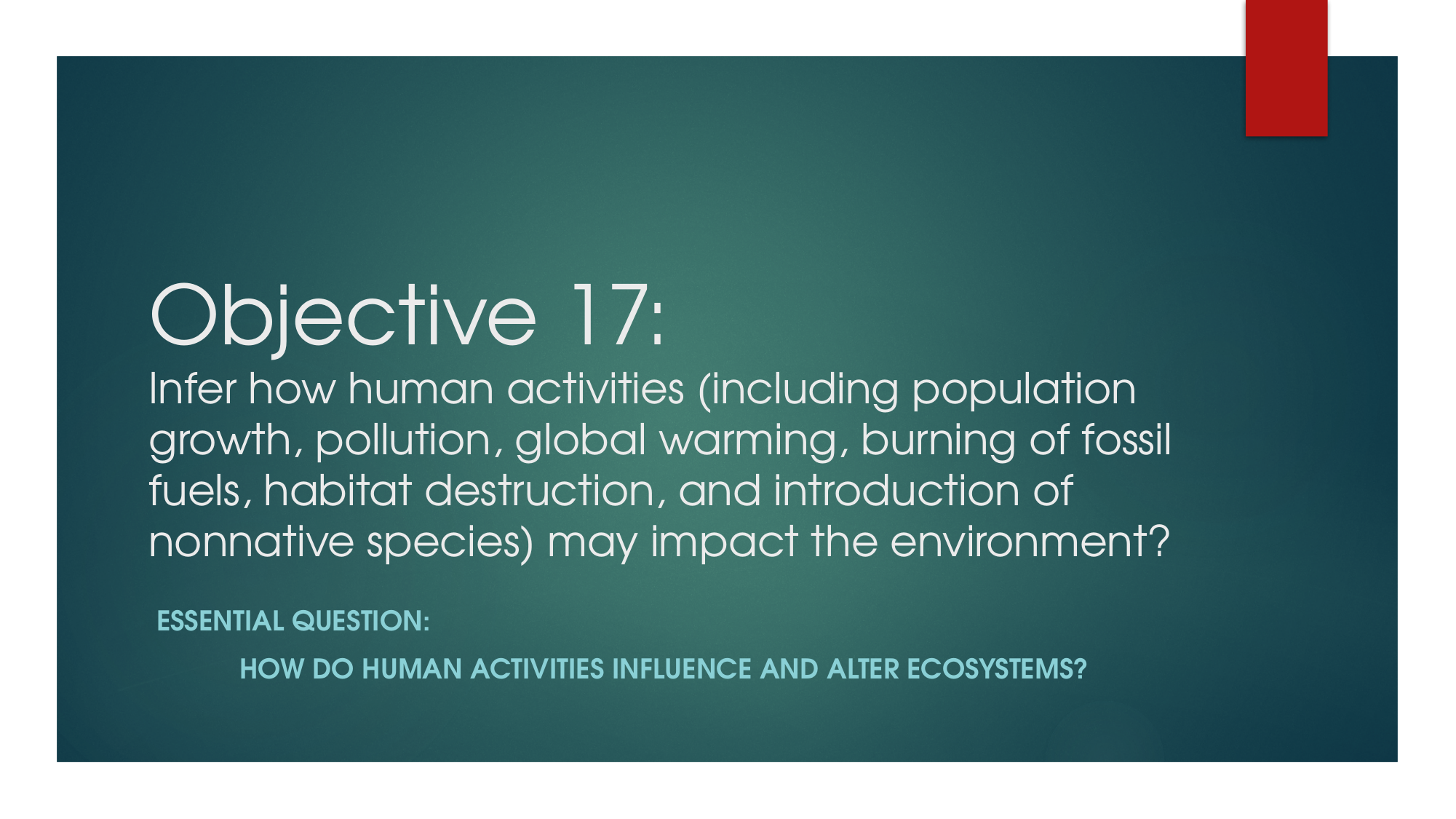

# Objective 17: Infer how human activities (including population growth, pollution, global warming, burning of fossil fuels, habitat destruction, and introduction of nonnative species) may impact the environment?
 Essential Question:
How do human activities influence and alter ecosystems?